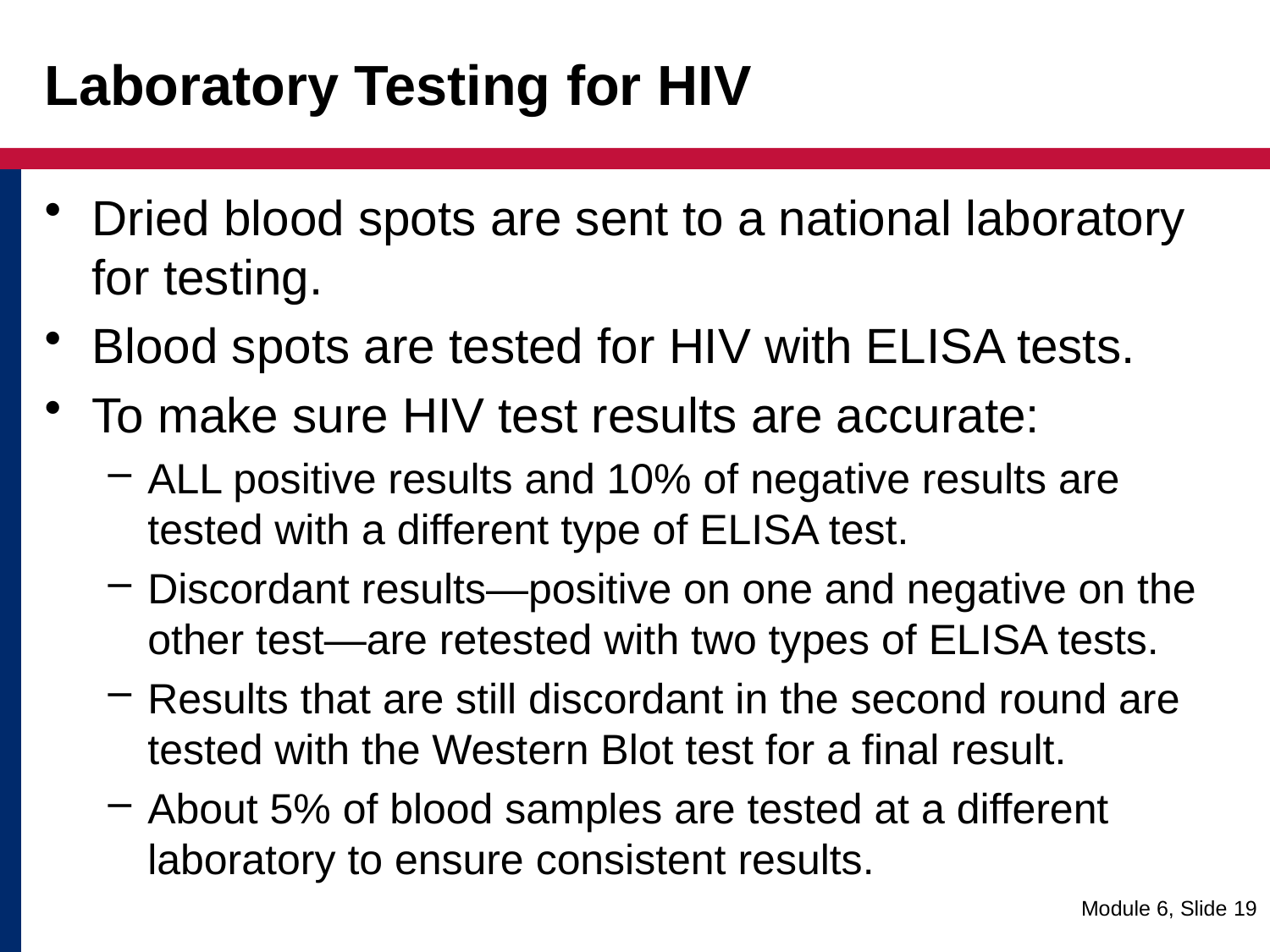

# Laboratory Testing for HIV
Dried blood spots are sent to a national laboratory for testing.
Blood spots are tested for HIV with ELISA tests.
To make sure HIV test results are accurate:
ALL positive results and 10% of negative results are tested with a different type of ELISA test.
Discordant results—positive on one and negative on the other test—are retested with two types of ELISA tests.
Results that are still discordant in the second round are tested with the Western Blot test for a final result.
About 5% of blood samples are tested at a different laboratory to ensure consistent results.

Module 6, Slide 19